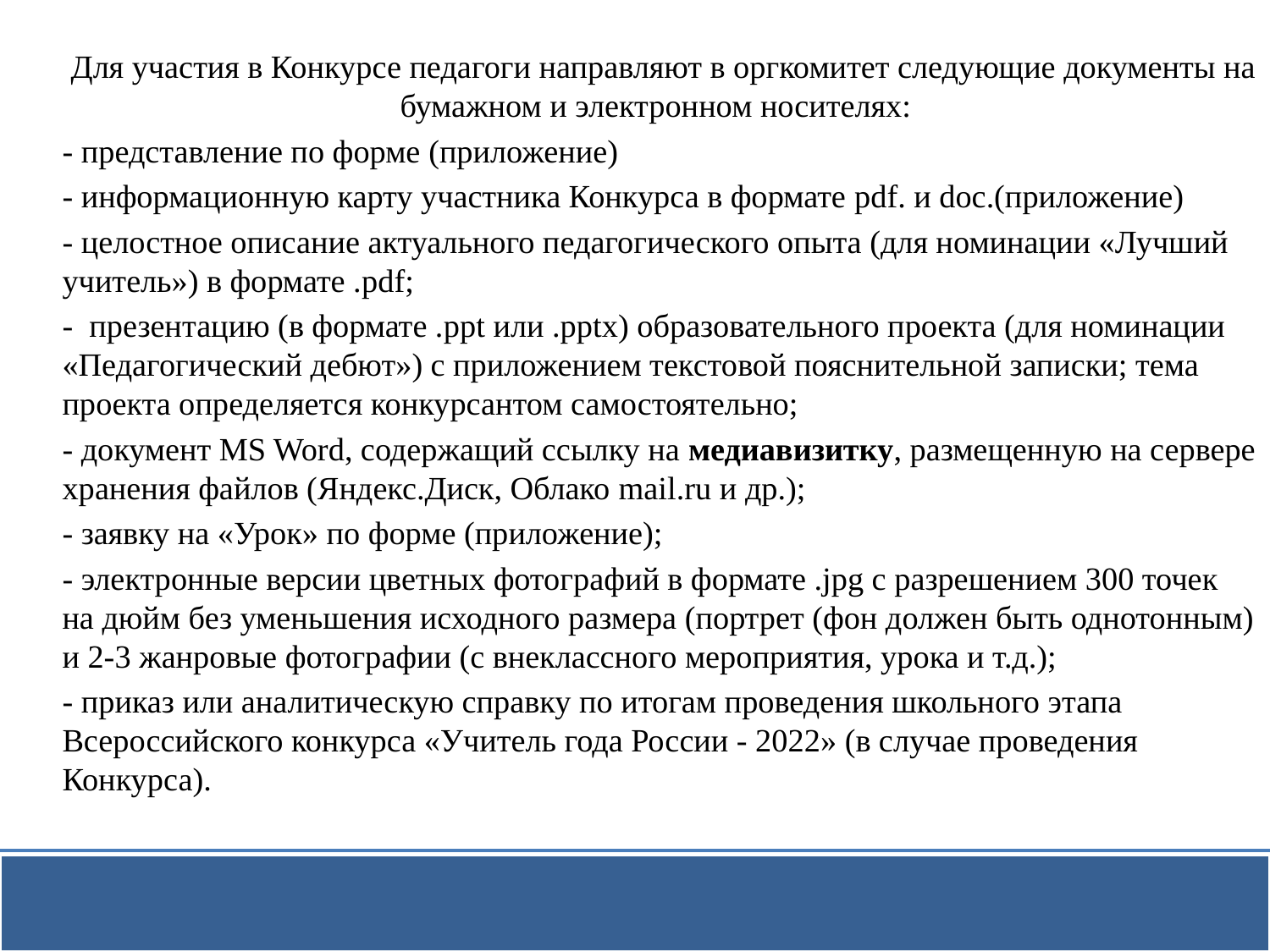

Для участия в Конкурсе педагоги направляют в оргкомитет следующие документы на бумажном и электронном носителях:
- представление по форме (приложение)
- информационную карту участника Конкурса в формате pdf. и doc.(приложение)
- целостное описание актуального педагогического опыта (для номинации «Лучший учитель») в формате .pdf;
-  презентацию (в формате .ppt или .pptx) образовательного проекта (для номинации «Педагогический дебют») с приложением текстовой пояснительной записки; тема проекта определяется конкурсантом самостоятельно;
- документ MS Word, содержащий ссылку на медиавизитку, размещенную на сервере хранения файлов (Яндекс.Диск, Облако mail.ru и др.);
- заявку на «Урок» по форме (приложение);
- электронные версии цветных фотографий в формате .jpg с разрешением 300 точек на дюйм без уменьшения исходного размера (портрет (фон должен быть однотонным) и 2-3 жанровые фотографии (с внеклассного мероприятия, урока и т.д.);
- приказ или аналитическую справку по итогам проведения школьного этапа Всероссийского конкурса «Учитель года России - 2022» (в случае проведения Конкурса).